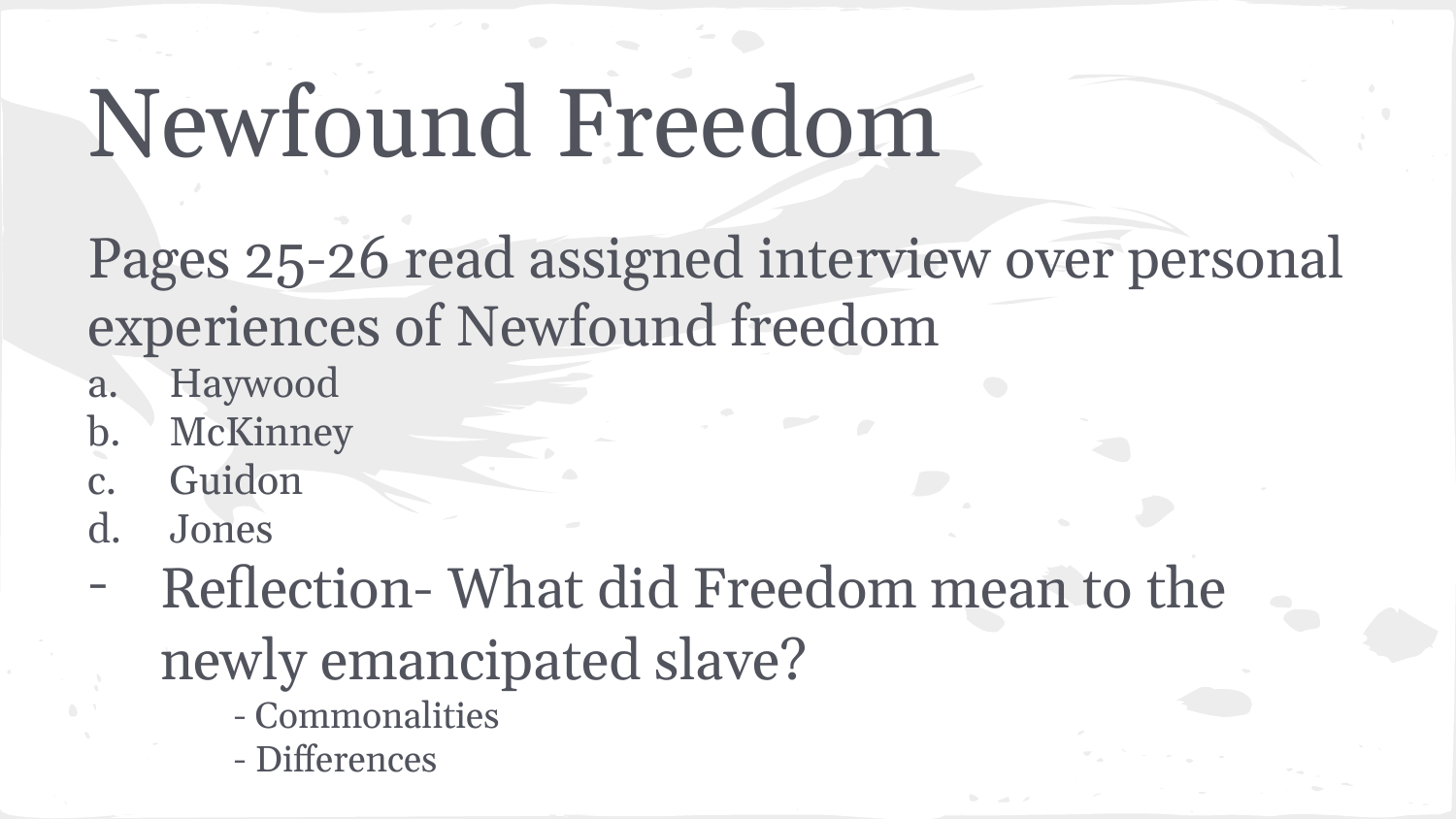

# Newfound Freedom
Pages 25-26 read assigned interview over personal experiences of Newfound freedom
Haywood
McKinney
Guidon
Jones
Reflection- What did Freedom mean to the newly emancipated slave?
	- Commonalities
	- Differences